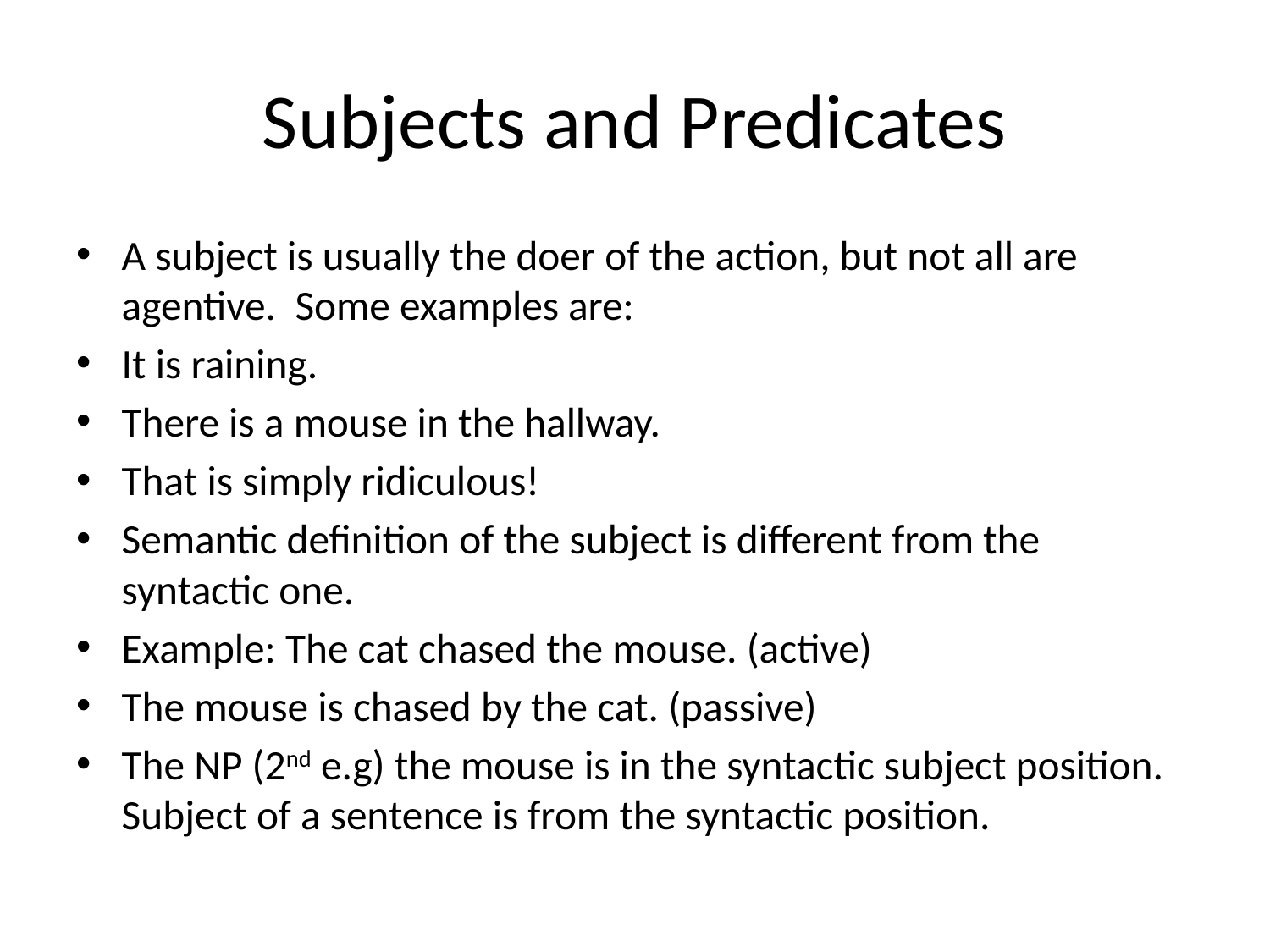

# Subjects and Predicates
A subject is usually the doer of the action, but not all are agentive.  Some examples are:
It is raining.
There is a mouse in the hallway.
That is simply ridiculous!
Semantic definition of the subject is different from the syntactic one.
Example: The cat chased the mouse. (active)
The mouse is chased by the cat. (passive)
The NP (2nd e.g) the mouse is in the syntactic subject position. Subject of a sentence is from the syntactic position.